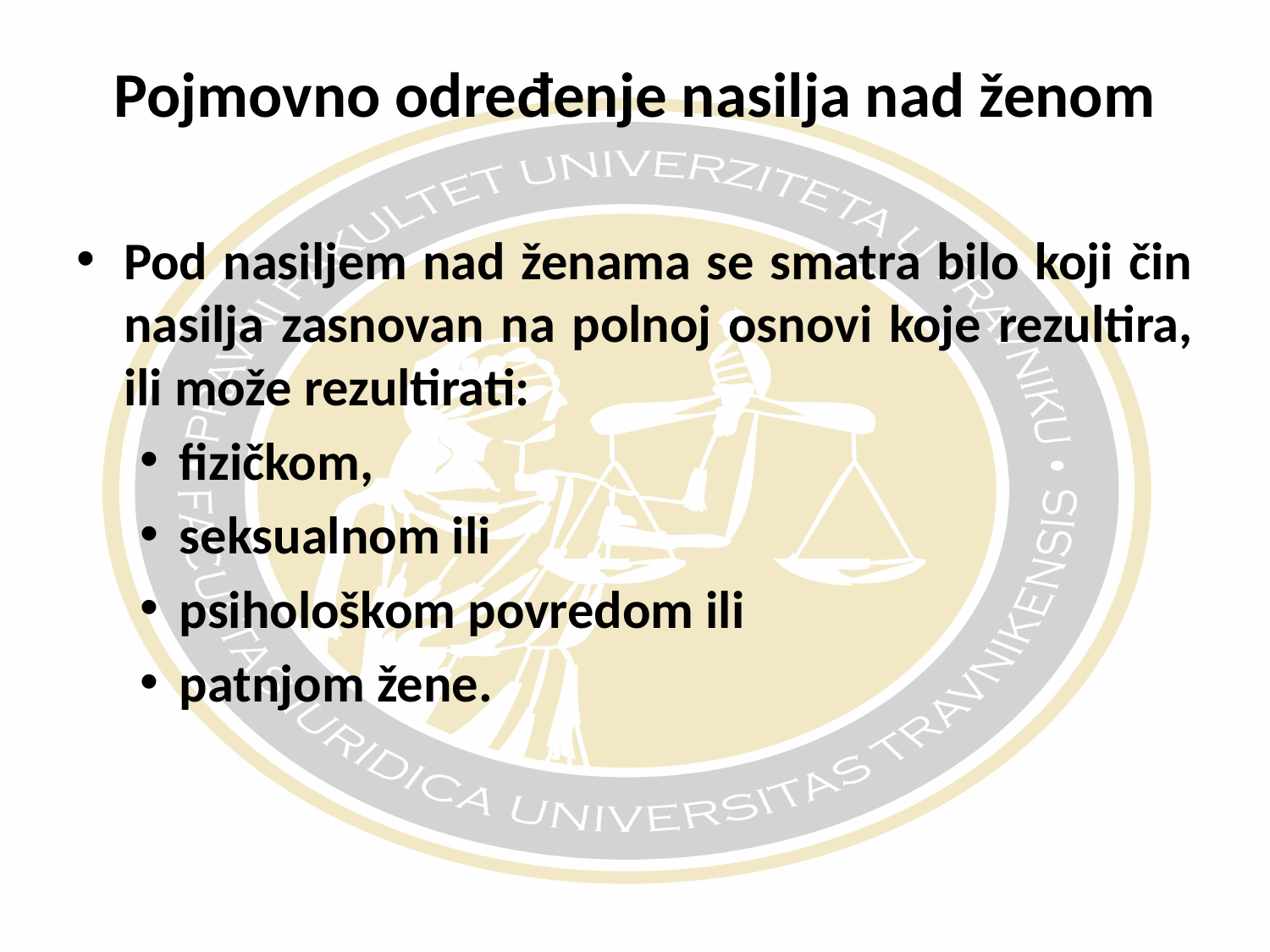

# Pojmovno određenje nasilja nad ženom

Pod nasiljem nad ženama se smatra bilo koji čin nasilja zasnovan na polnoj osnovi koje rezultira, ili može rezultirati:
fizičkom,
seksualnom ili
psihološkom povredom ili
patnjom žene.